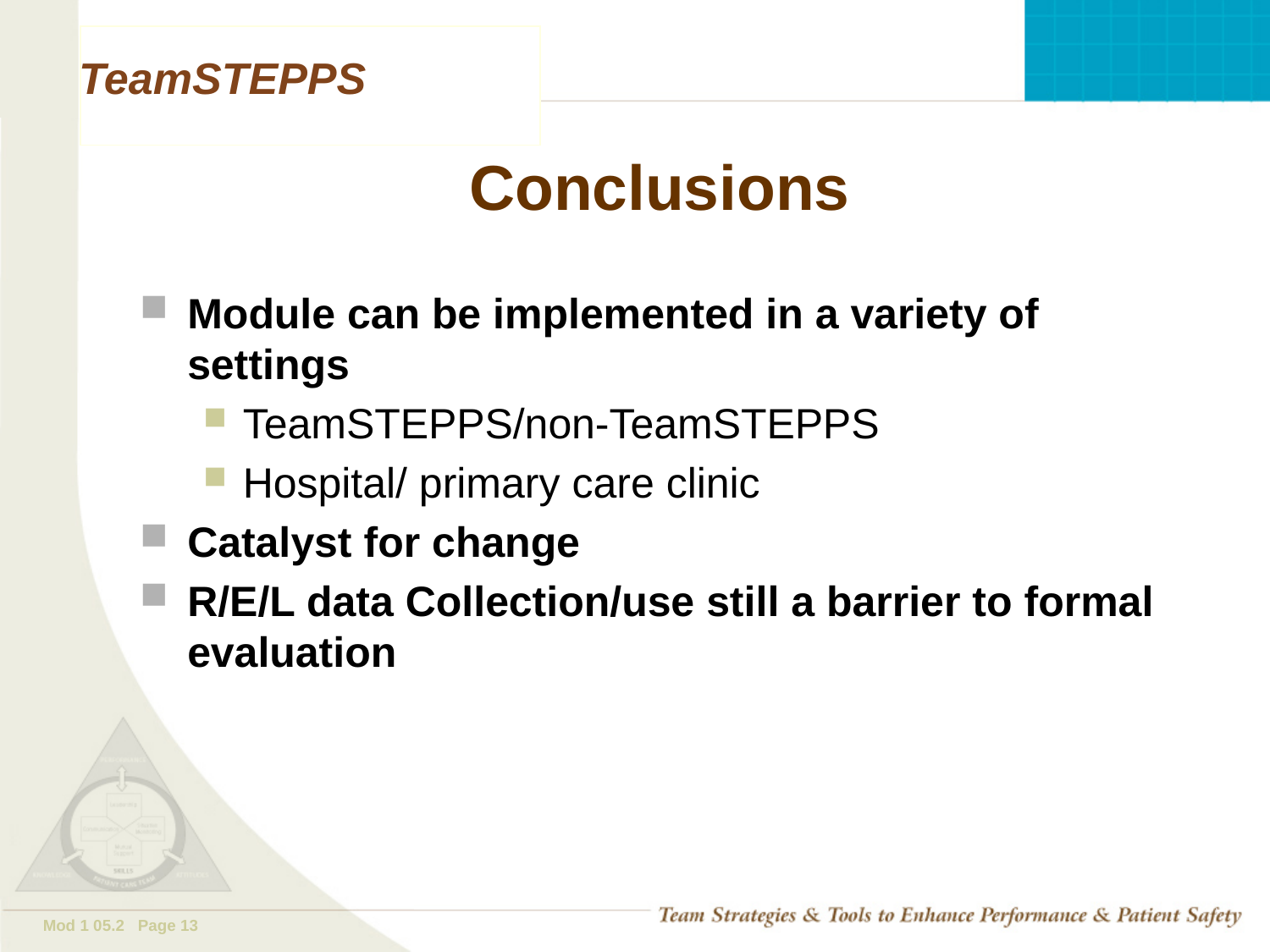

# Conclusions
Module can be implemented in a variety of settings
TeamSTEPPS/non-TeamSTEPPS
Hospital/ primary care clinic
Catalyst for change
R/E/L data Collection/use still a barrier to formal evaluation